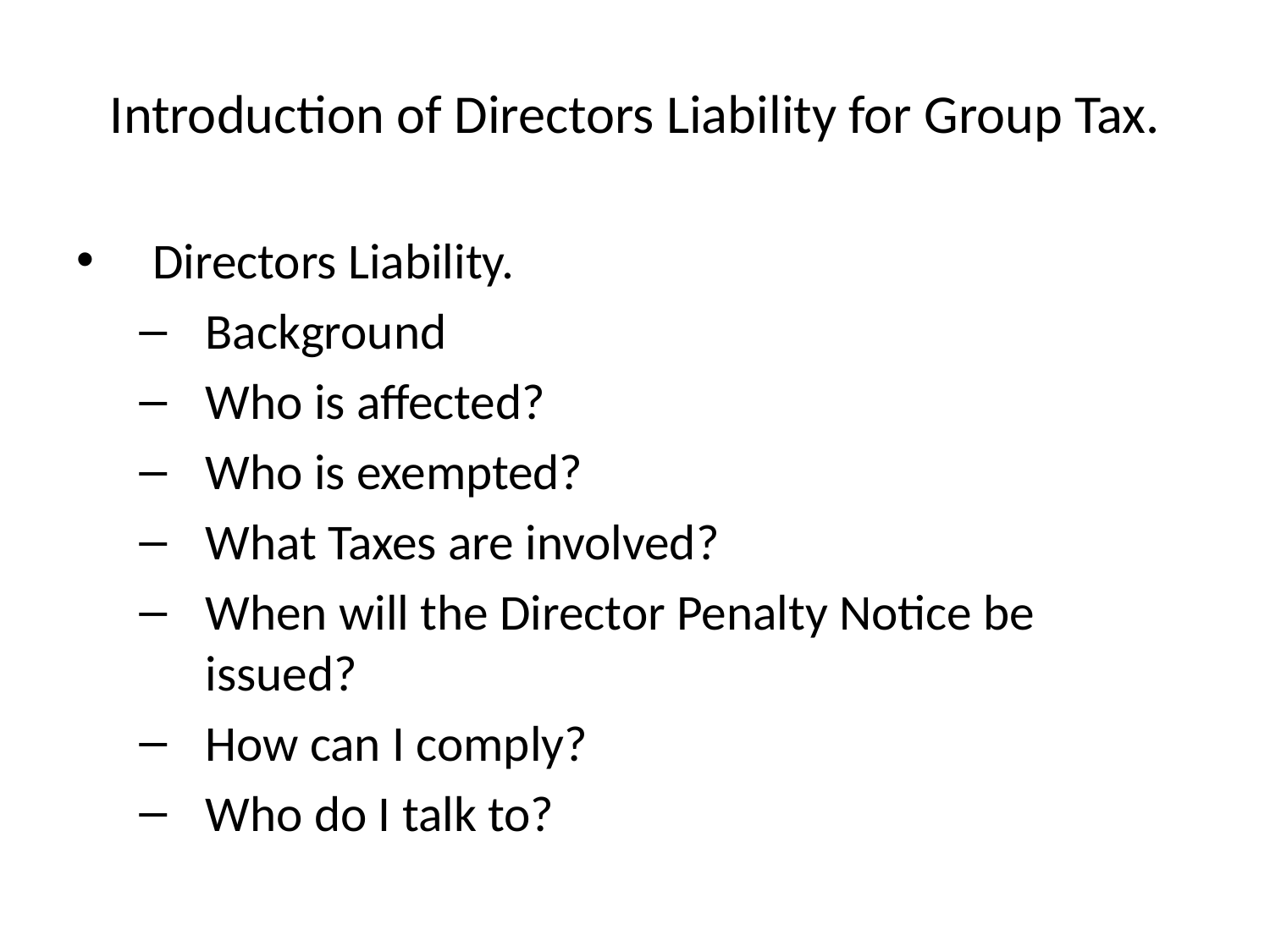

# Introduction of Directors Liability for Group Tax.
Directors Liability.
Background
Who is affected?
Who is exempted?
What Taxes are involved?
When will the Director Penalty Notice be issued?
How can I comply?
Who do I talk to?